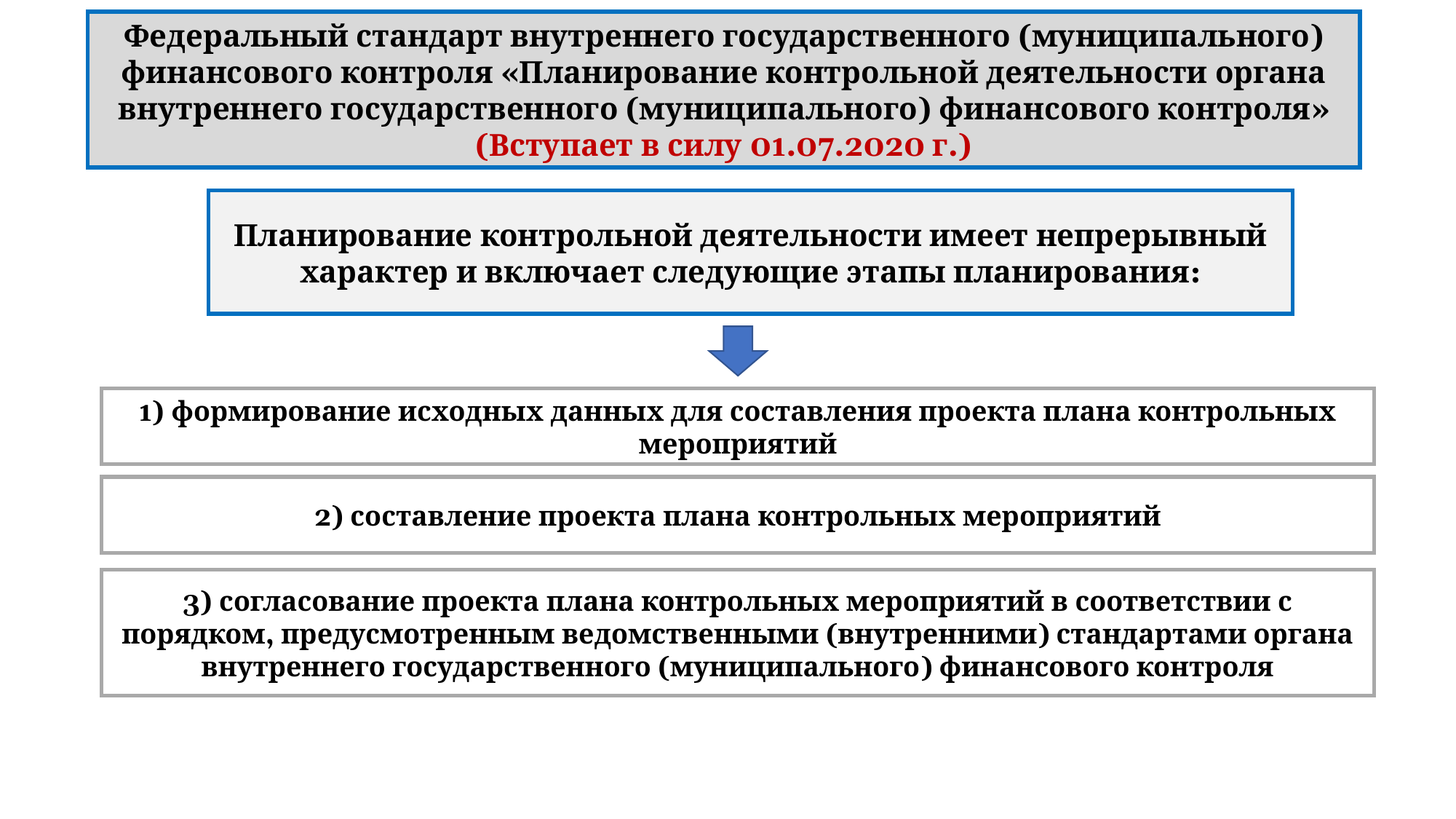

Федеральный стандарт внутреннего государственного (муниципального) финансового контроля «Планирование контрольной деятельности органа внутреннего государственного (муниципального) финансового контроля» (Вступает в силу 01.07.2020 г.)
Планирование контрольной деятельности имеет непрерывный характер и включает следующие этапы планирования:

1) формирование исходных данных для составления проекта плана контрольных мероприятий
2) составление проекта плана контрольных мероприятий
3) согласование проекта плана контрольных мероприятий в соответствии с порядком, предусмотренным ведомственными (внутренними) стандартами органа внутреннего государственного (муниципального) финансового контроля